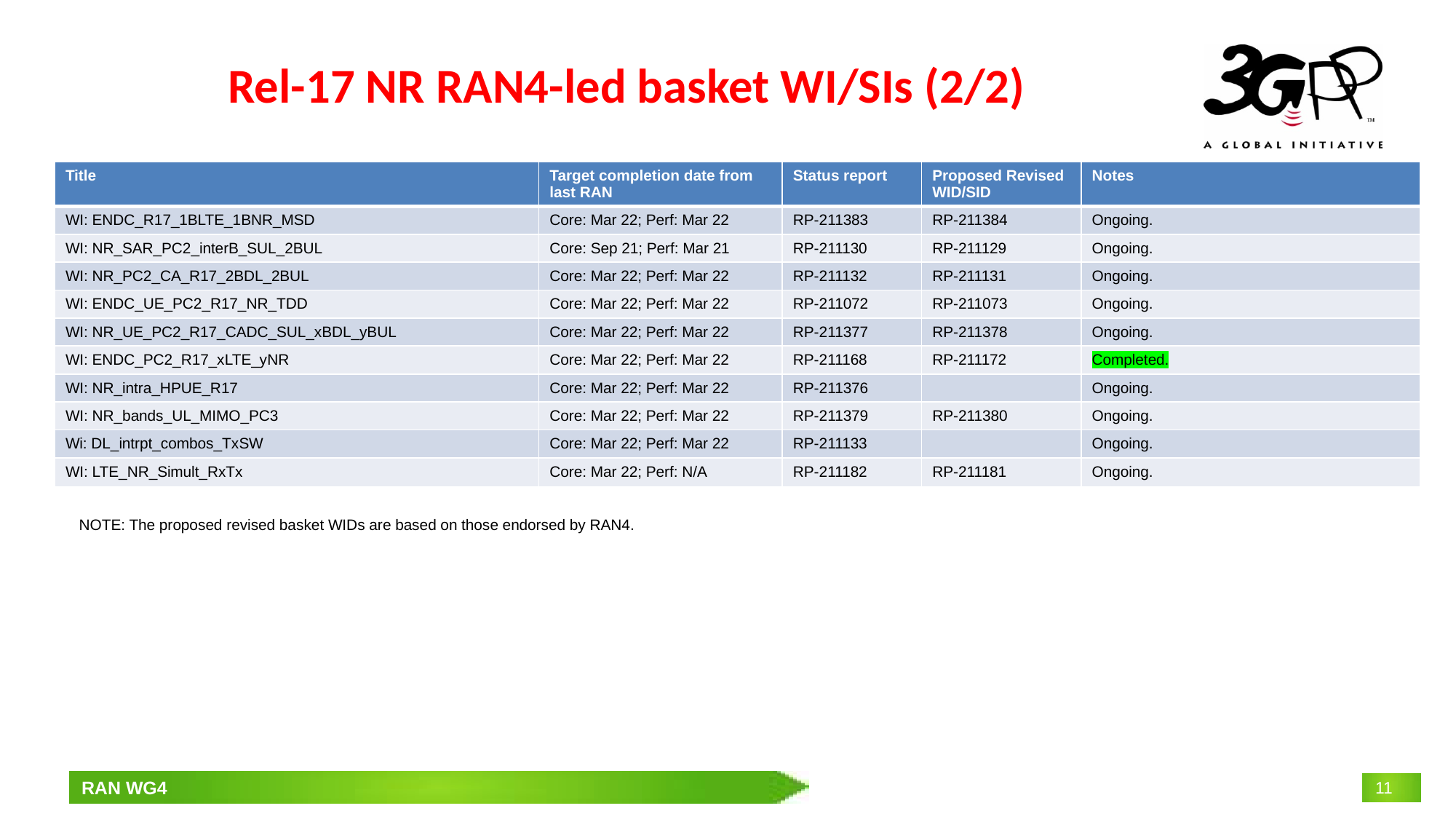

# Rel-17 NR RAN4-led basket WI/SIs (2/2)
| Title | Target completion date from last RAN | Status report | Proposed Revised WID/SID | Notes |
| --- | --- | --- | --- | --- |
| WI: ENDC\_R17\_1BLTE\_1BNR\_MSD | Core: Mar 22; Perf: Mar 22 | RP-211383 | RP-211384 | Ongoing. |
| WI: NR\_SAR\_PC2\_interB\_SUL\_2BUL | Core: Sep 21; Perf: Mar 21 | RP-211130 | RP-211129 | Ongoing. |
| WI: NR\_PC2\_CA\_R17\_2BDL\_2BUL | Core: Mar 22; Perf: Mar 22 | RP-211132 | RP-211131 | Ongoing. |
| WI: ENDC\_UE\_PC2\_R17\_NR\_TDD | Core: Mar 22; Perf: Mar 22 | RP-211072 | RP-211073 | Ongoing. |
| WI: NR\_UE\_PC2\_R17\_CADC\_SUL\_xBDL\_yBUL | Core: Mar 22; Perf: Mar 22 | RP-211377 | RP-211378 | Ongoing. |
| WI: ENDC\_PC2\_R17\_xLTE\_yNR | Core: Mar 22; Perf: Mar 22 | RP-211168 | RP-211172 | Completed. |
| WI: NR\_intra\_HPUE\_R17 | Core: Mar 22; Perf: Mar 22 | RP-211376 |  | Ongoing. |
| WI: NR\_bands\_UL\_MIMO\_PC3 | Core: Mar 22; Perf: Mar 22 | RP-211379 | RP-211380 | Ongoing. |
| Wi: DL\_intrpt\_combos\_TxSW | Core: Mar 22; Perf: Mar 22 | RP-211133 |  | Ongoing. |
| WI: LTE\_NR\_Simult\_RxTx | Core: Mar 22; Perf: N/A | RP-211182 | RP-211181 | Ongoing. |
NOTE: The proposed revised basket WIDs are based on those endorsed by RAN4.